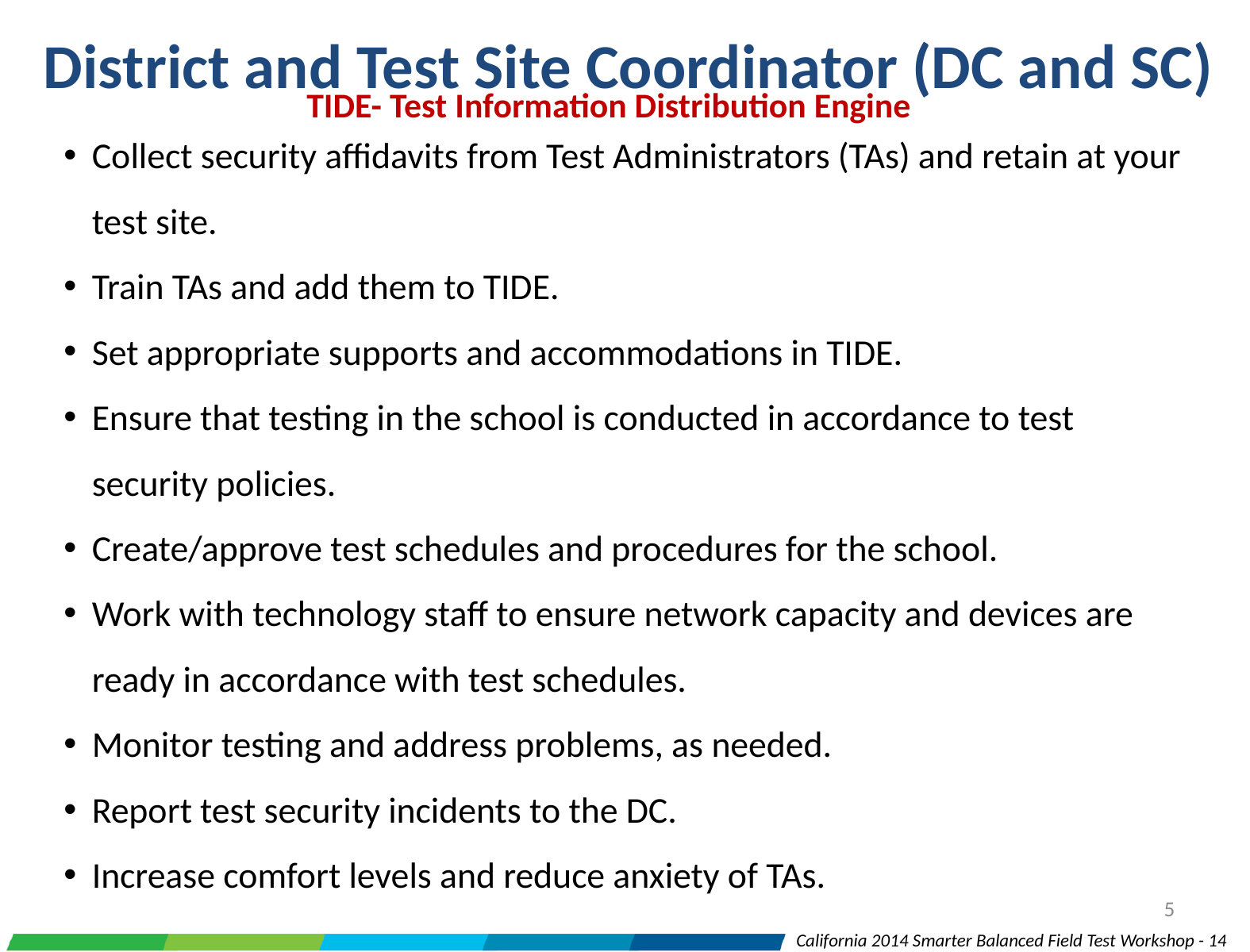

District and Test Site Coordinator (DC and SC)
TIDE- Test Information Distribution Engine
Collect security affidavits from Test Administrators (TAs) and retain at your test site.
Train TAs and add them to TIDE.
Set appropriate supports and accommodations in TIDE.
Ensure that testing in the school is conducted in accordance to test security policies.
Create/approve test schedules and procedures for the school.
Work with technology staff to ensure network capacity and devices are ready in accordance with test schedules.
Monitor testing and address problems, as needed.
Report test security incidents to the DC.
Increase comfort levels and reduce anxiety of TAs.
5
California 2014 Smarter Balanced Field Test Workshop - 14